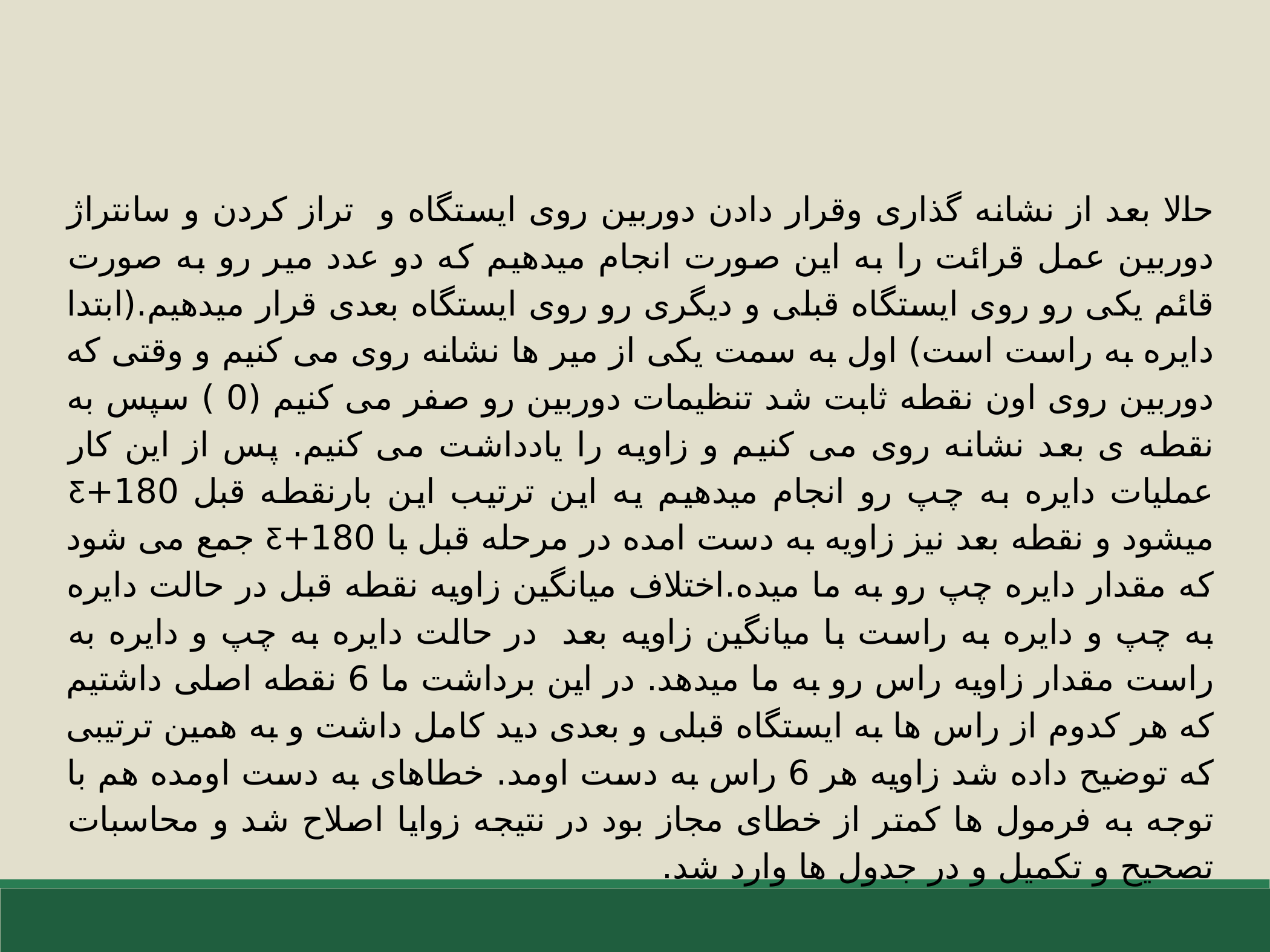

حالا بعد از نشانه گذاری وقرار دادن دوربین روی ایستگاه و  تراز کردن و سانتراژ دوربین عمل قرائت را به این صورت انجام میدهیم که دو عدد میر رو به صورت قائم یکی رو روی ایستگاه قبلی و دیگری رو روی ایستگاه بعدی قرار میدهیم.(ابتدا دایره به راست است) اول به سمت یکی از میر ها نشانه روی می کنیم و وقتی که دوربین روی اون نقطه ثابت شد تنظیمات دوربین رو صفر می کنیم (0 ) سپس به نقطه ی بعد نشانه روی می کنیم و زاویه را یادداشت می کنیم. پس از این کار عملیات دایره به چپ رو انجام میدهیم یه این ترتیب این بارنقطه قبل 180+Ƹ میشود و نقطه بعد نیز زاویه به دست امده در مرحله قبل با 180+Ƹ جمع می شود که مقدار دایره چپ رو به ما میده.اختلاف میانگین زاویه نقطه قبل در حالت دایره به چپ و دایره به راست با میانگین زاویه بعد  در حالت دایره به چپ و دایره به راست مقدار زاویه راس رو به ما میدهد. در این برداشت ما 6 نقطه اصلی داشتیم که هر کدوم از راس ها به ایستگاه قبلی و بعدی دید کامل داشت و به همین ترتیبی که توضیح داده شد زاویه هر 6 راس به دست اومد. خطاهای به دست اومده هم با توجه به فرمول ها کمتر از خطای مجاز بود در نتیجه زوایا اصلاح شد و محاسبات تصحیح و تکمیل و در جدول ها وارد شد.